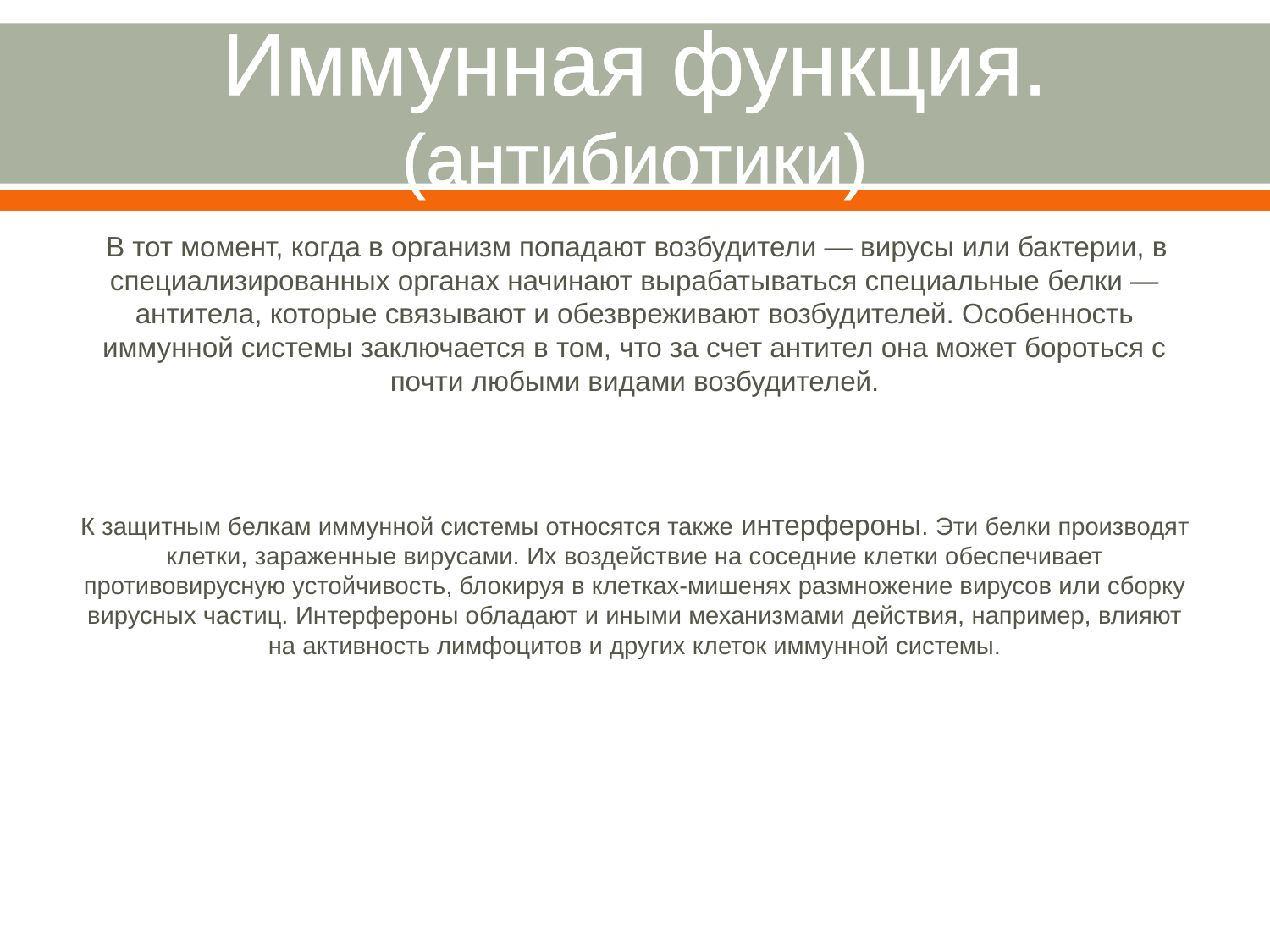

# Иммунная функция. (антибиотики)
    В тот момент, когда в организм попадают возбудители — вирусы или бактерии, в    специализированных органах начинают вырабатываться специальные белки — антитела, которые связывают и обезвреживают возбудителей. Особенность иммунной системы заключается в том, что за счет антител она может бороться с почти любыми видами возбудителей.

К защитным белкам иммунной системы относятся также интерфероны. Эти белки производят клетки, зараженные вирусами. Их воздействие на соседние клетки обеспечивает противовирусную устойчивость, блокируя в клетках-мишенях размножение вирусов или сборку вирусных частиц. Интерфероны обладают и иными механизмами действия, например, влияют на активность лимфоцитов и других клеток иммунной системы.